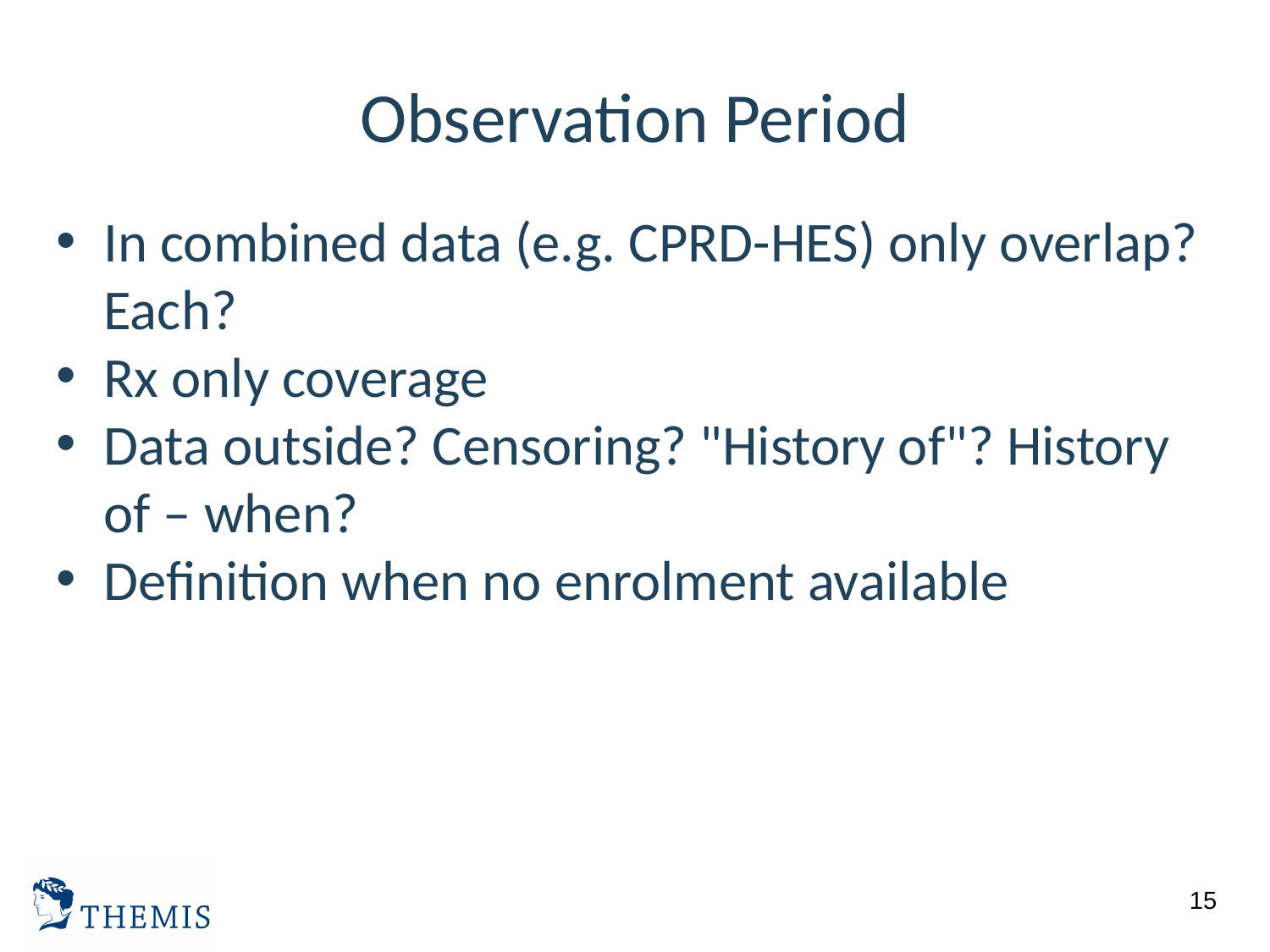

# Observation Period
In combined data (e.g. CPRD-HES) only overlap? Each?
Rx only coverage
Data outside? Censoring? "History of"? History of – when?
Definition when no enrolment available

15